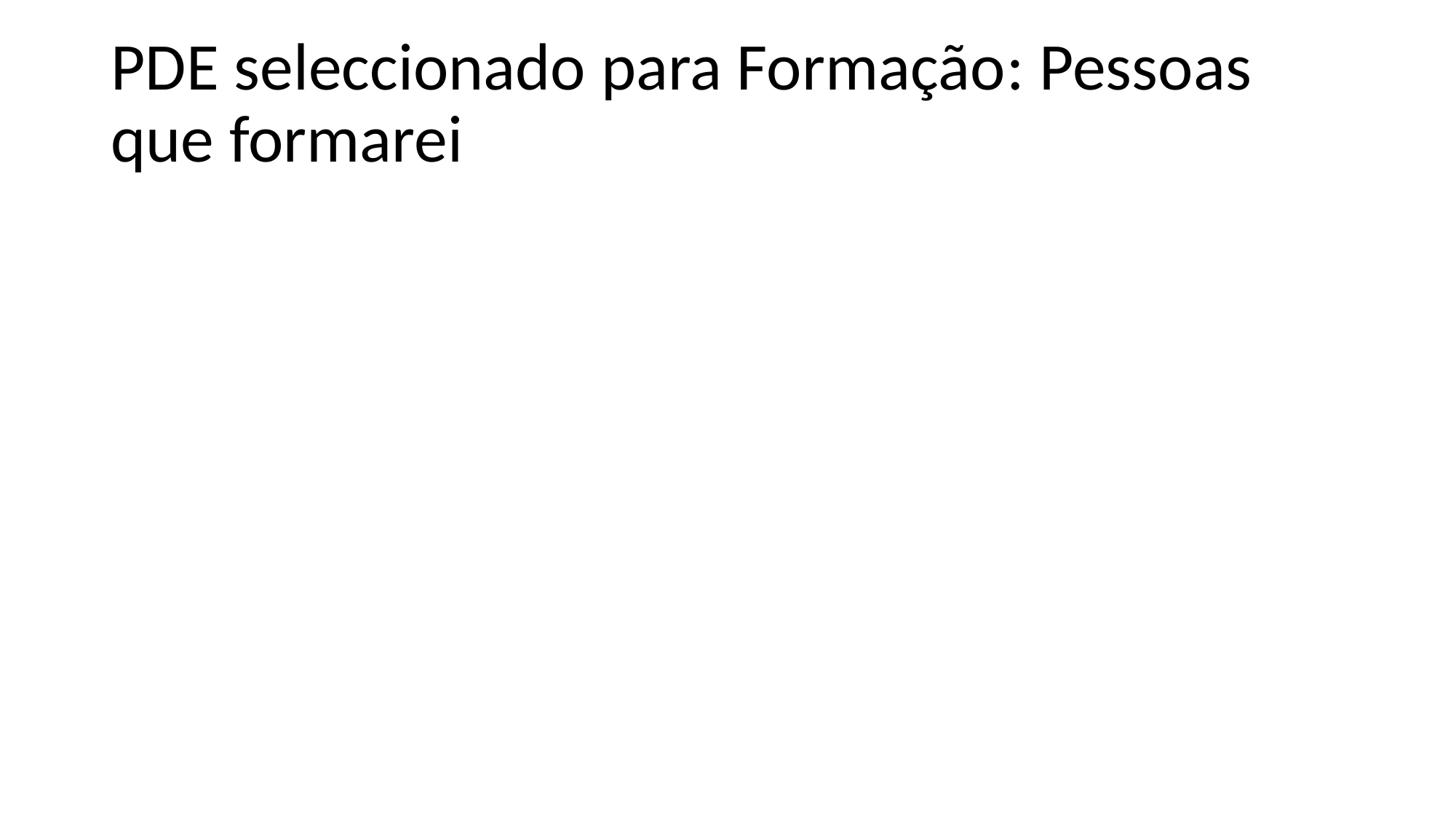

# PDE seleccionado para Formação: Pessoas que formarei